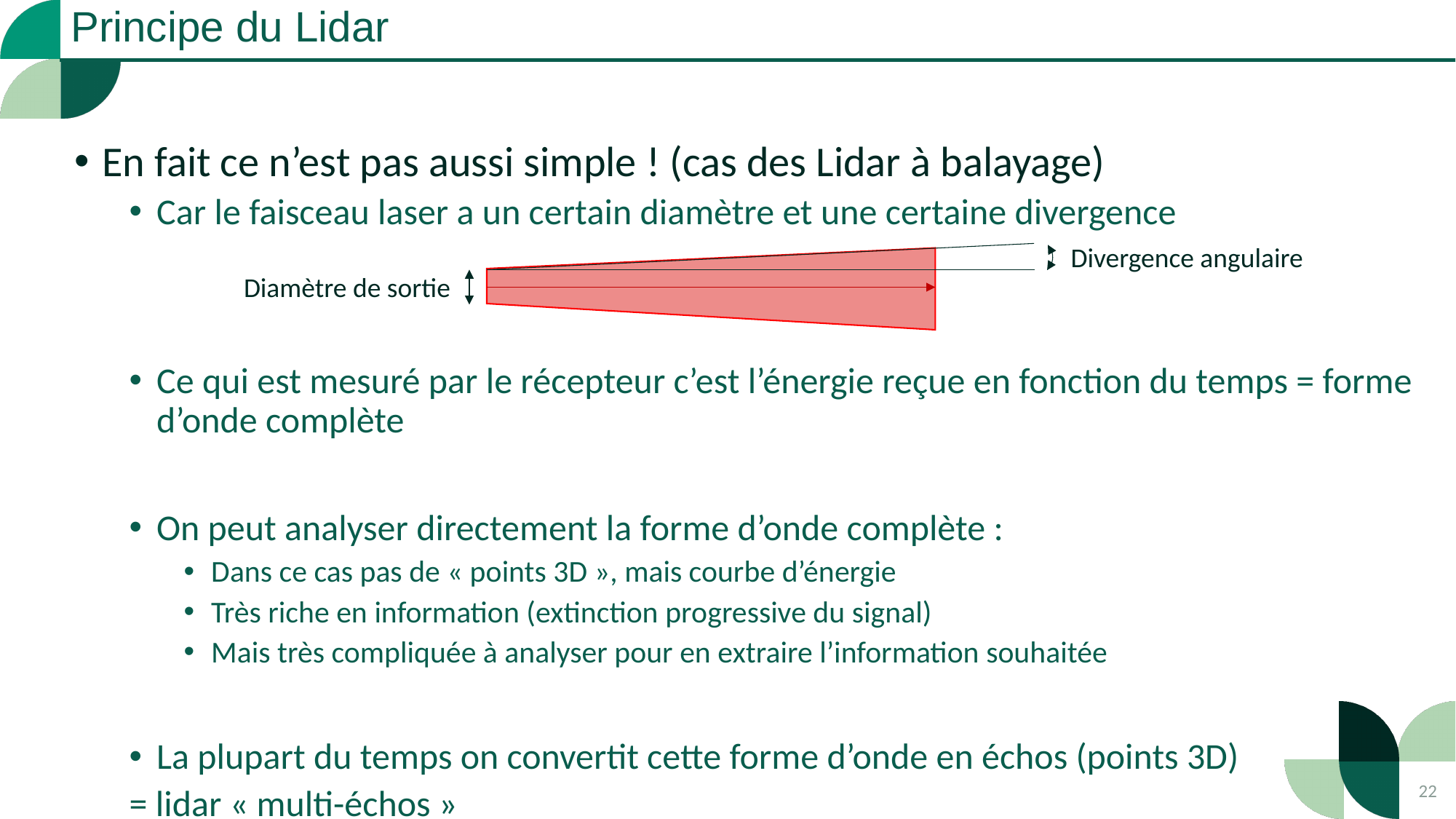

Principe du Lidar
En fait ce n’est pas aussi simple ! (cas des Lidar à balayage)
Car le faisceau laser a un certain diamètre et une certaine divergence

Ce qui est mesuré par le récepteur c’est l’énergie reçue en fonction du temps = forme d’onde complète

On peut analyser directement la forme d’onde complète :
Dans ce cas pas de « points 3D », mais courbe d’énergie
Très riche en information (extinction progressive du signal)
Mais très compliquée à analyser pour en extraire l’information souhaitée

La plupart du temps on convertit cette forme d’onde en échos (points 3D)
= lidar « multi-échos »
Divergence angulaire

Diamètre de sortie
22